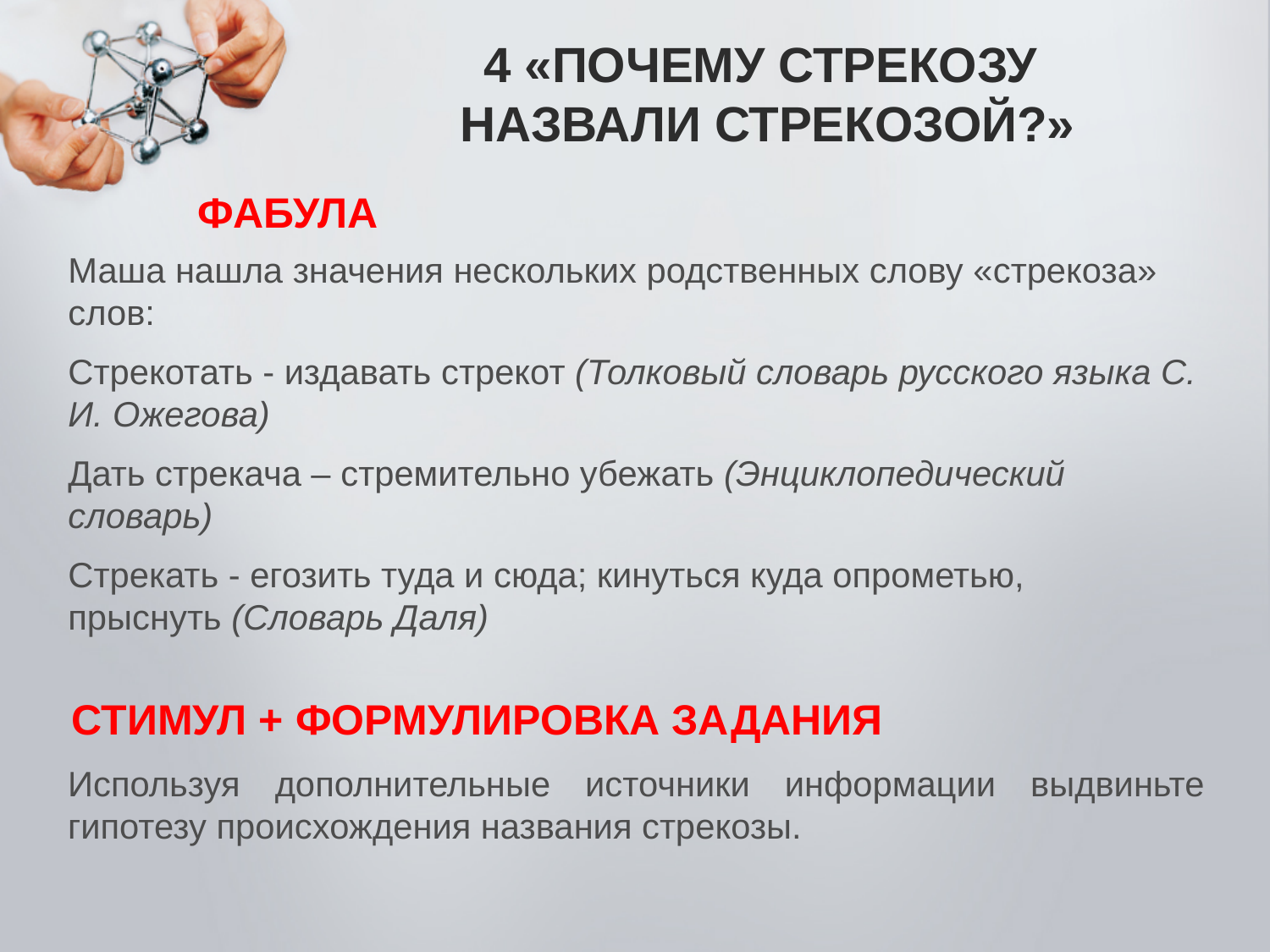

# 4 «ПОЧЕМУ СТРЕКОЗУ НАЗВАЛИ СТРЕКОЗОЙ?»
ФАБУЛА
Маша нашла значения нескольких родственных слову «стрекоза» слов:

Стрекотать - издавать стрекот (Толковый словарь русского языка С. И. Ожегова)

Дать стрекача – стремительно убежать (Энциклопедический словарь)

Стрекать - егозить туда и сюда; кинуться куда опрометью, прыснуть (Словарь Даля)
СТИМУЛ + ФОРМУЛИРОВКА ЗАДАНИЯ
Используя дополнительные источники информации выдвиньте гипотезу происхождения названия стрекозы.